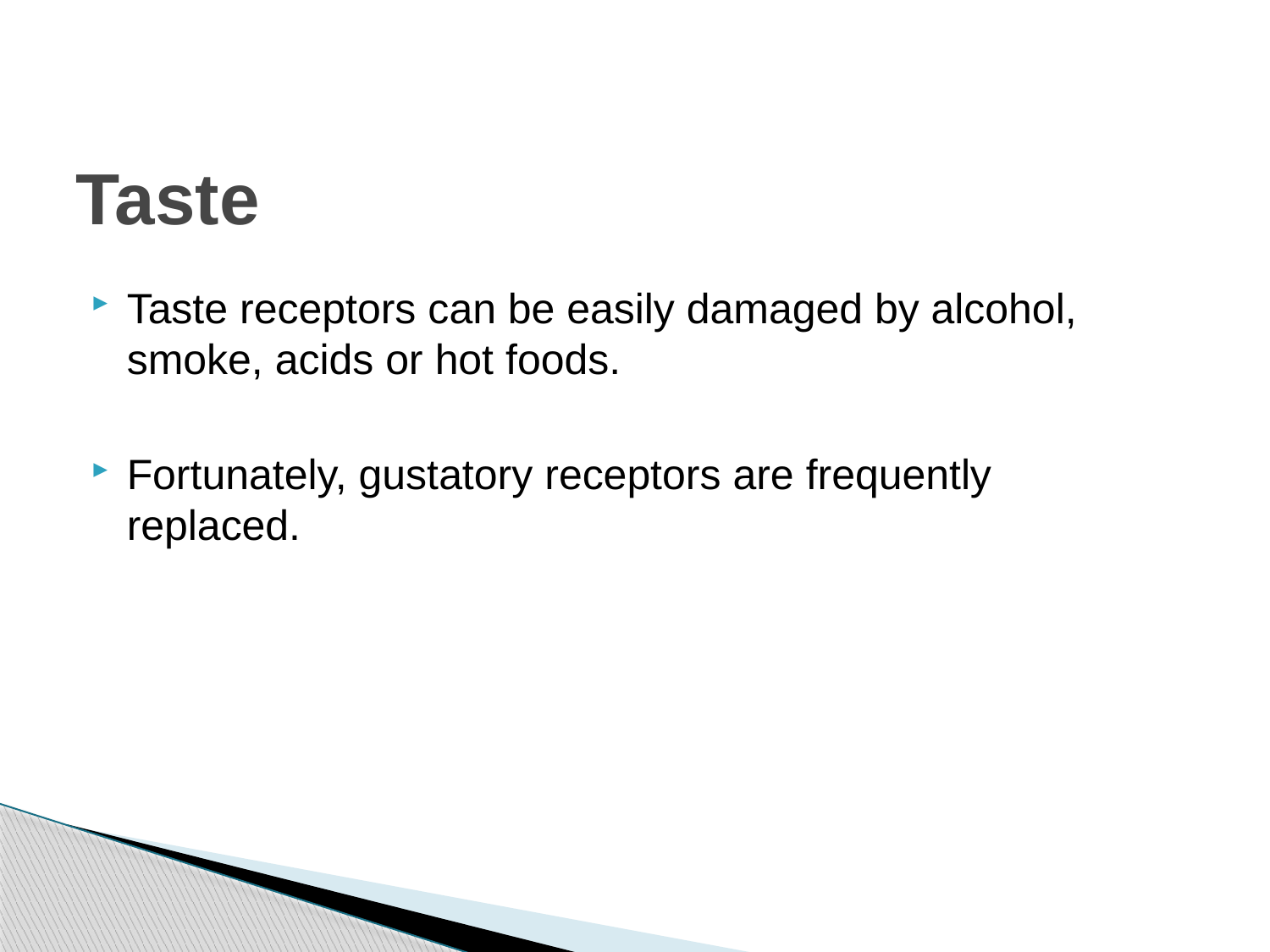

# Taste
Taste receptors can be easily damaged by alcohol, smoke, acids or hot foods.

Fortunately, gustatory receptors are frequently replaced.